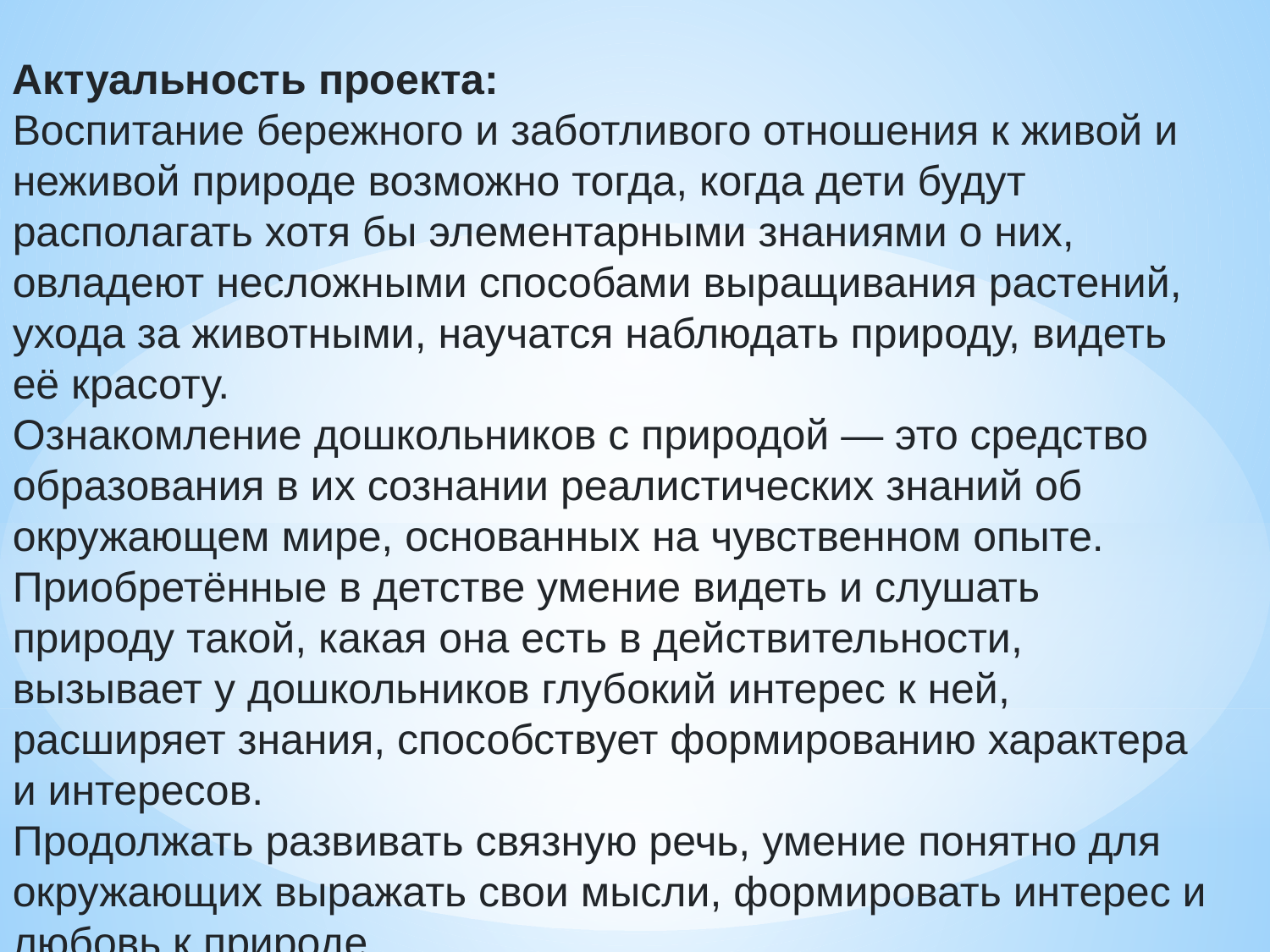

Актуальность проекта:
Воспитание бережного и заботливого отношения к живой и неживой природе возможно тогда, когда дети будут располагать хотя бы элементарными знаниями о них, овладеют несложными способами выращивания растений, ухода за животными, научатся наблюдать природу, видеть её красоту.
Ознакомление дошкольников с природой — это средство образования в их сознании реалистических знаний об окружающем мире, основанных на чувственном опыте.
Приобретённые в детстве умение видеть и слушать природу такой, какая она есть в действительности, вызывает у дошкольников глубокий интерес к ней, расширяет знания, способствует формированию характера и интересов.
Продолжать развивать связную речь, умение понятно для окружающих выражать свои мысли, формировать интерес и любовь к природе.